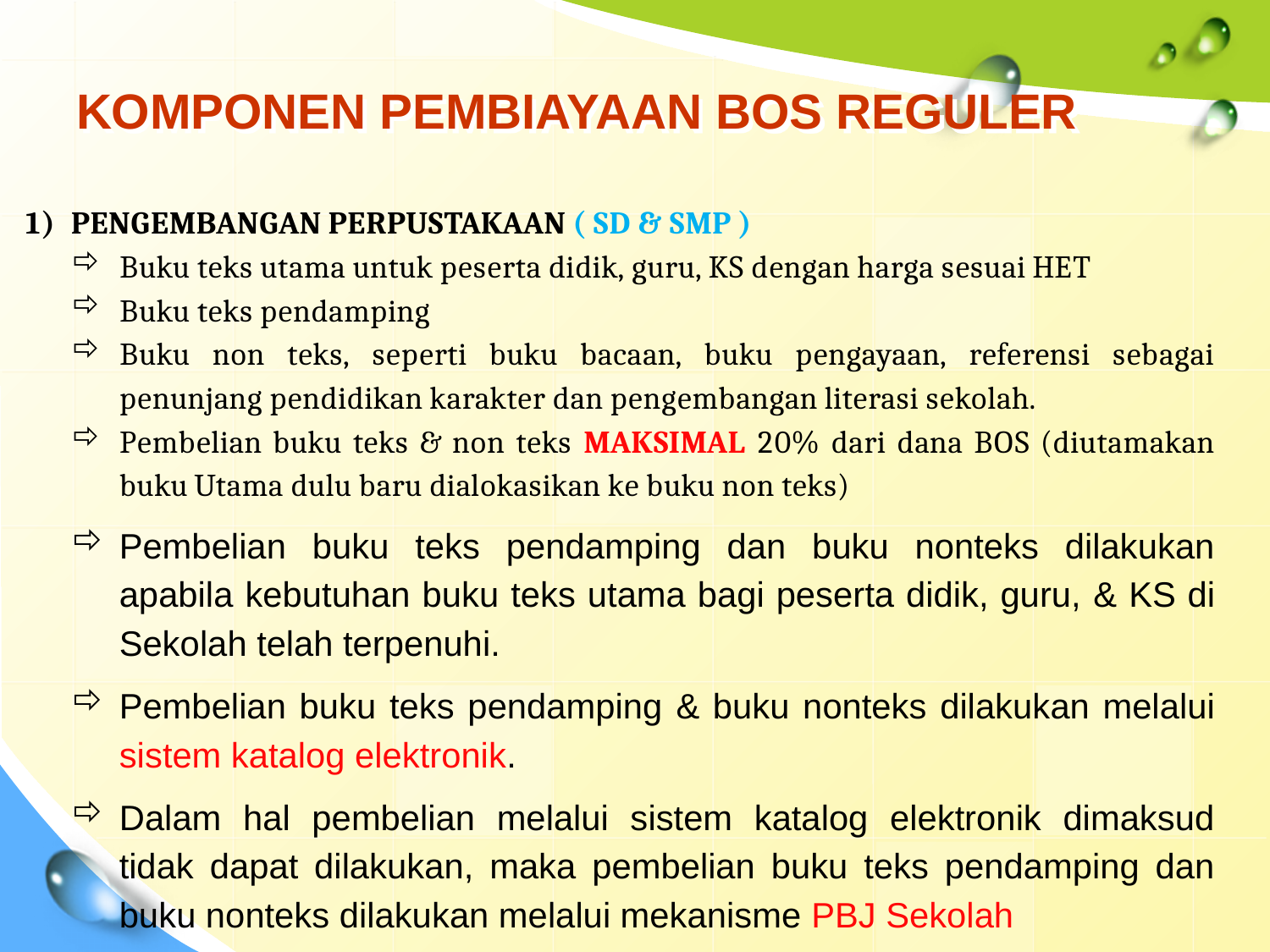

# KOMPONEN PEMBIAYAAN BOS REGULER
PENGEMBANGAN PERPUSTAKAAN ( SD & SMP )
Buku teks utama untuk peserta didik, guru, KS dengan harga sesuai HET
Buku teks pendamping
Buku non teks, seperti buku bacaan, buku pengayaan, referensi sebagai penunjang pendidikan karakter dan pengembangan literasi sekolah.
Pembelian buku teks & non teks MAKSIMAL 20% dari dana BOS (diutamakan buku Utama dulu baru dialokasikan ke buku non teks)
Pembelian buku teks pendamping dan buku nonteks dilakukan apabila kebutuhan buku teks utama bagi peserta didik, guru, & KS di Sekolah telah terpenuhi.
Pembelian buku teks pendamping & buku nonteks dilakukan melalui sistem katalog elektronik.
Dalam hal pembelian melalui sistem katalog elektronik dimaksud tidak dapat dilakukan, maka pembelian buku teks pendamping dan buku nonteks dilakukan melalui mekanisme PBJ Sekolah